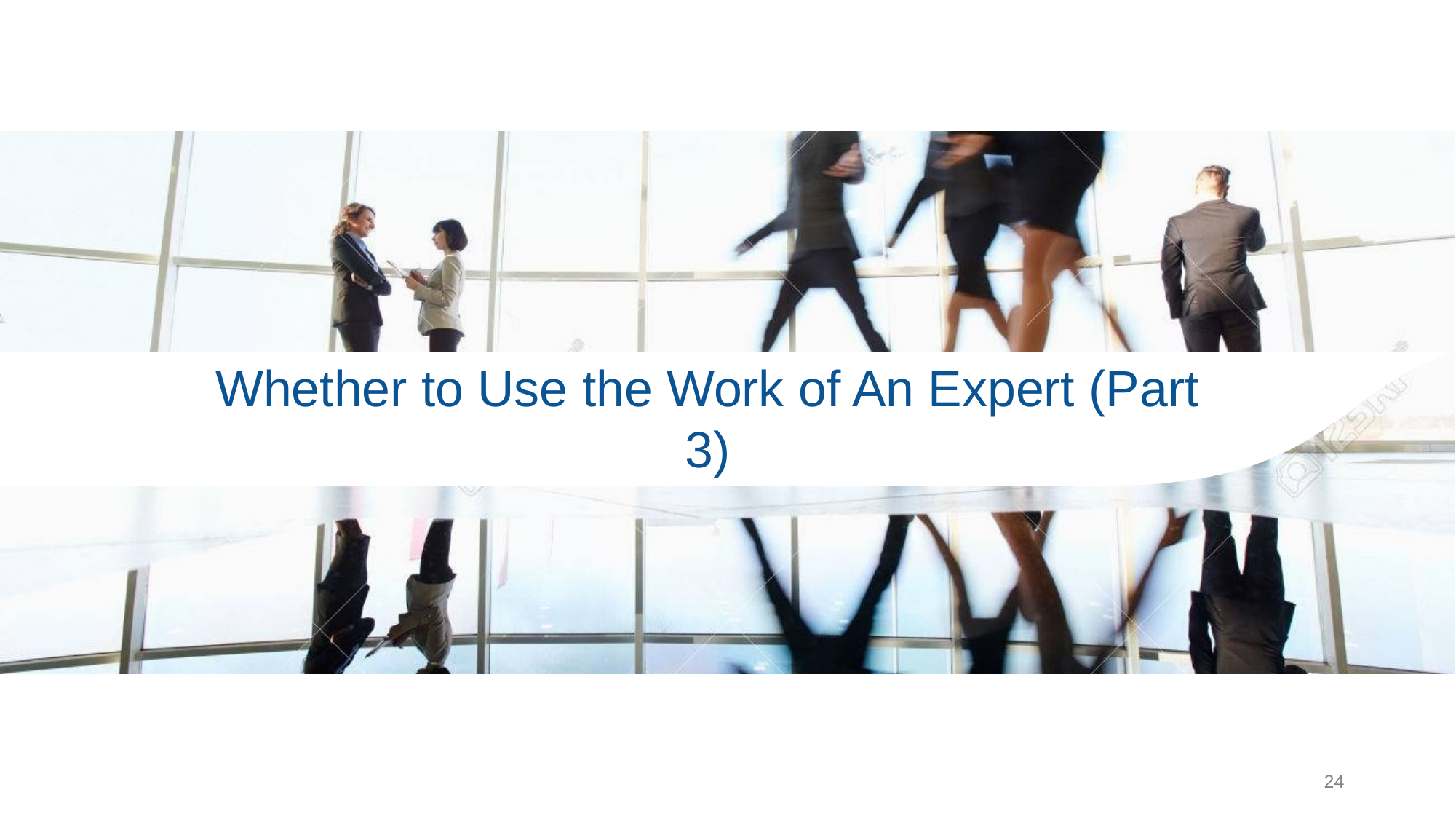

# Whether to Use the Work of An Expert (Part 3)
24